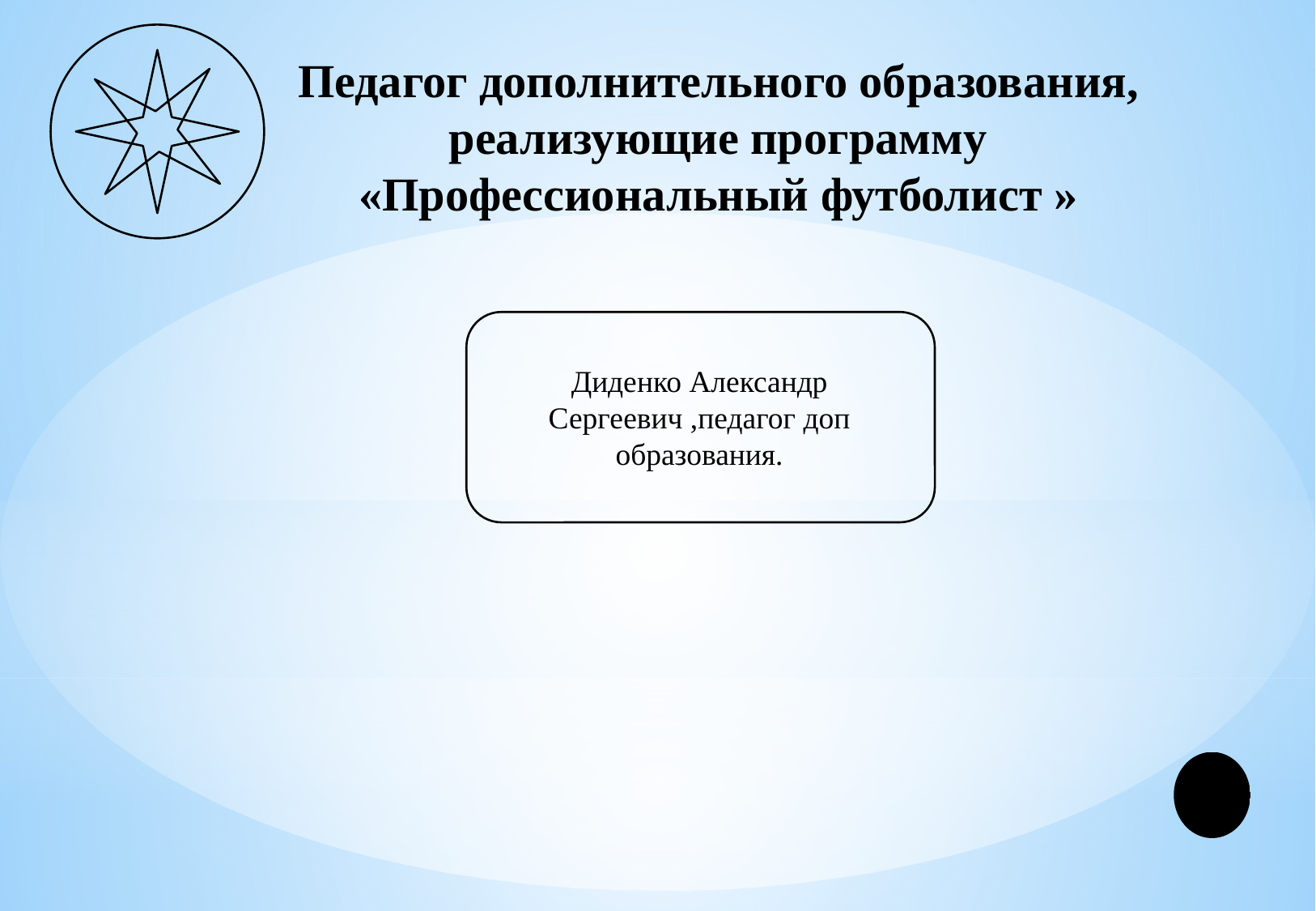

Педагог дополнительного образования, реализующие программу
«Профессиональный футболист »

Диденко Александр Сергеевич ,педагог доп образования.